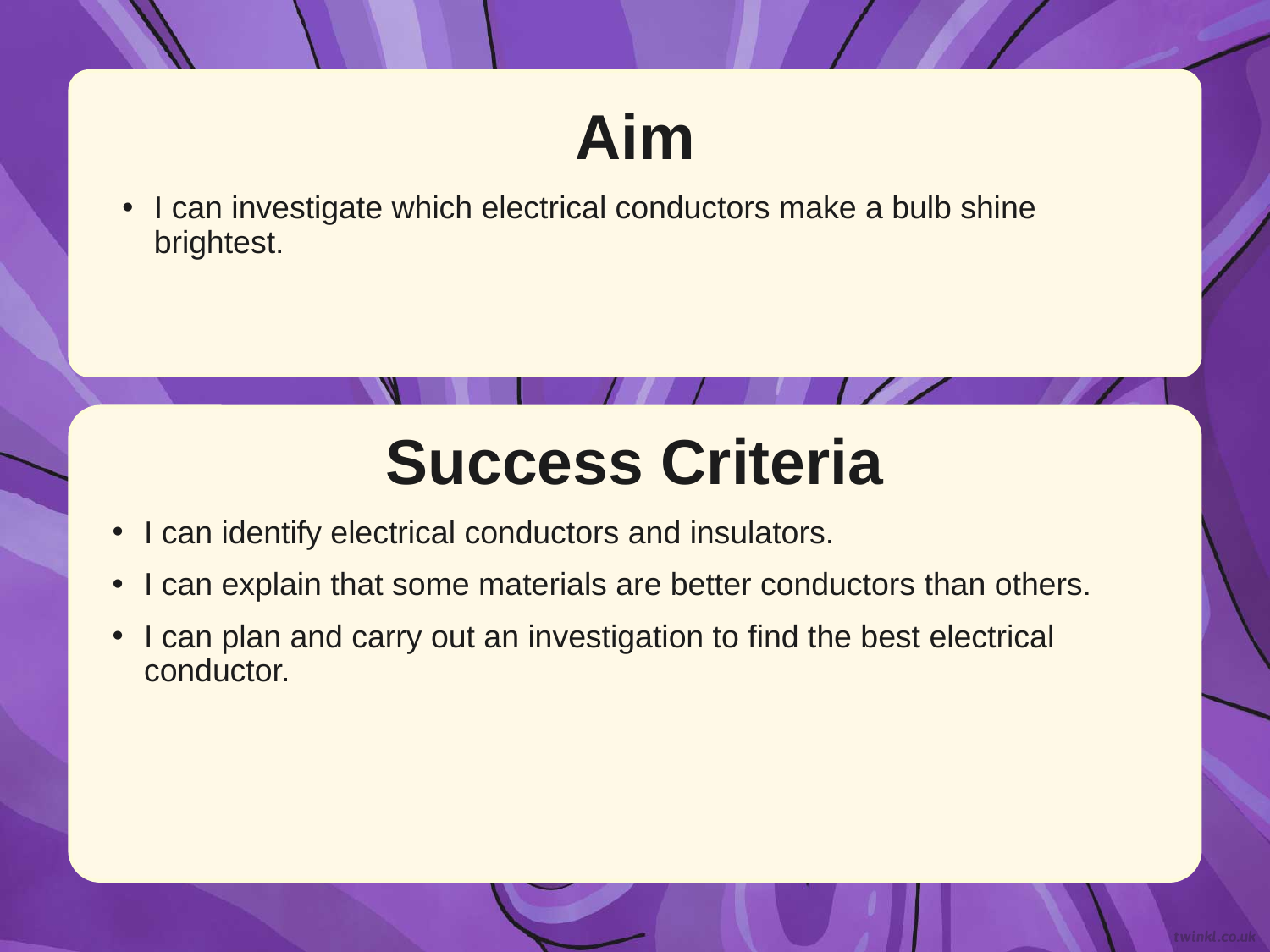

Aim
I can investigate which electrical conductors make a bulb shine brightest.

Success Criteria
I can identify electrical conductors and insulators.
I can explain that some materials are better conductors than others.
I can plan and carry out an investigation to find the best electrical conductor.